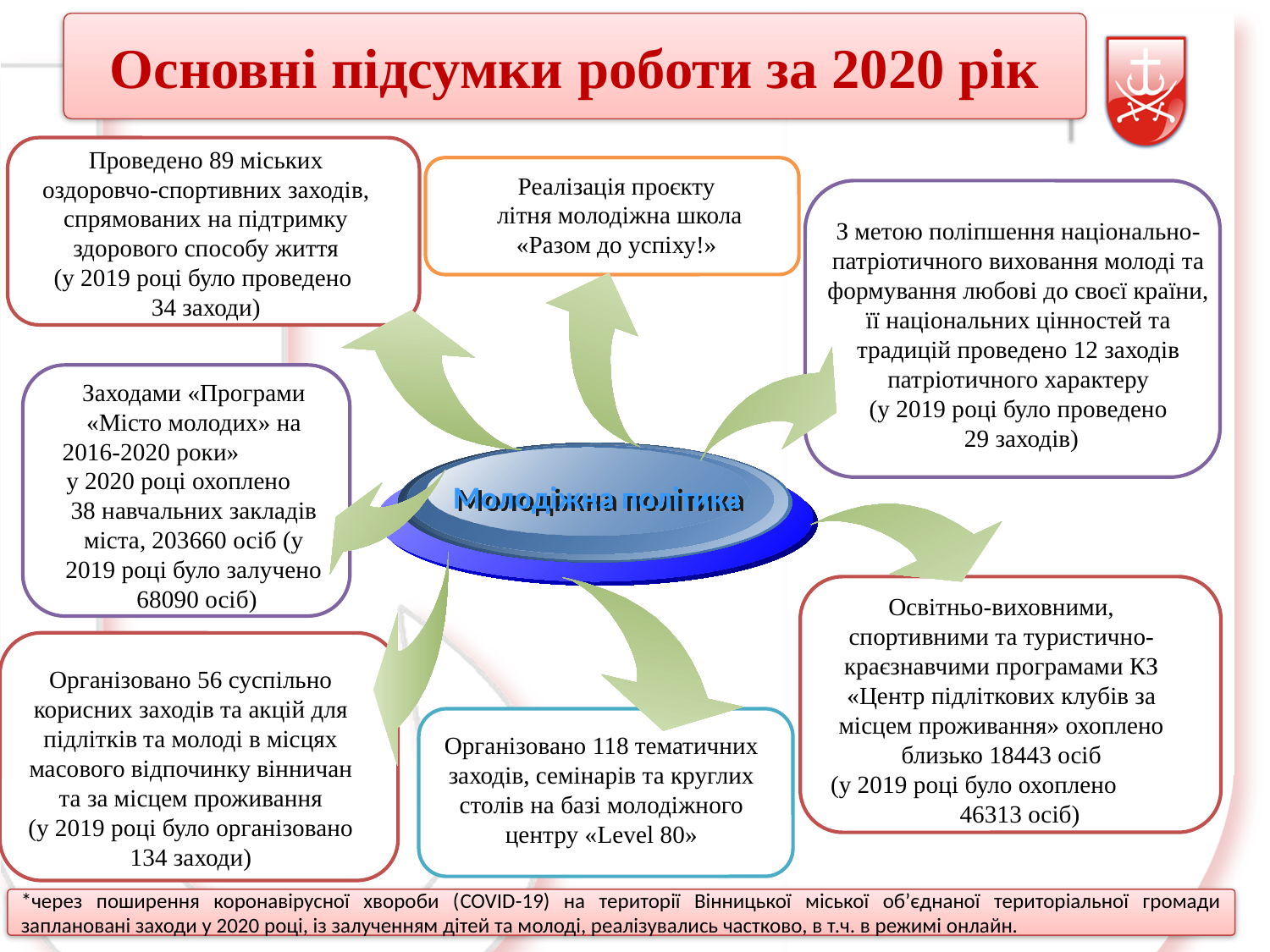

Основні підсумки роботи за 2020 рік
Проведено 89 міських оздоровчо-спортивних заходів, спрямованих на підтримку здорового способу життя
(у 2019 році було проведено
34 заходи)

Реалізація проєкту
 літня молодіжна школа «Разом до успіху!»

З метою поліпшення національно-патріотичного виховання молоді та формування любові до своєї країни, її національних цінностей та традицій проведено 12 заходів патріотичного характеру
(у 2019 році було проведено
 29 заходів)

Заходами «Програми «Місто молодих» на 2016-2020 роки»                у 2020 році охоплено       38 навчальних закладів міста, 203660 осіб (у 2019 році було залучено
 68090 осіб)

Молодіжна політика

Освітньо-виховними, спортивними та туристично-краєзнавчими програмами КЗ «Центр підліткових клубів за місцем проживання» охоплено близько 18443 осіб
 (у 2019 році було охоплено                 46313 осіб)

Організовано 56 суспільно корисних заходів та акцій для підлітків та молоді в місцях масового відпочинку вінничан та за місцем проживання
(у 2019 році було організовано 134 заходи)

Організовано 118 тематичних заходів, семінарів та круглих столів на базі молодіжного центру «Level 80»

*через поширення коронавірусної хвороби (COVID-19) на території Вінницької міської об’єднаної територіальної громади заплановані заходи у 2020 році, із залученням дітей та молоді, реалізувались частково, в т.ч. в режимі онлайн.